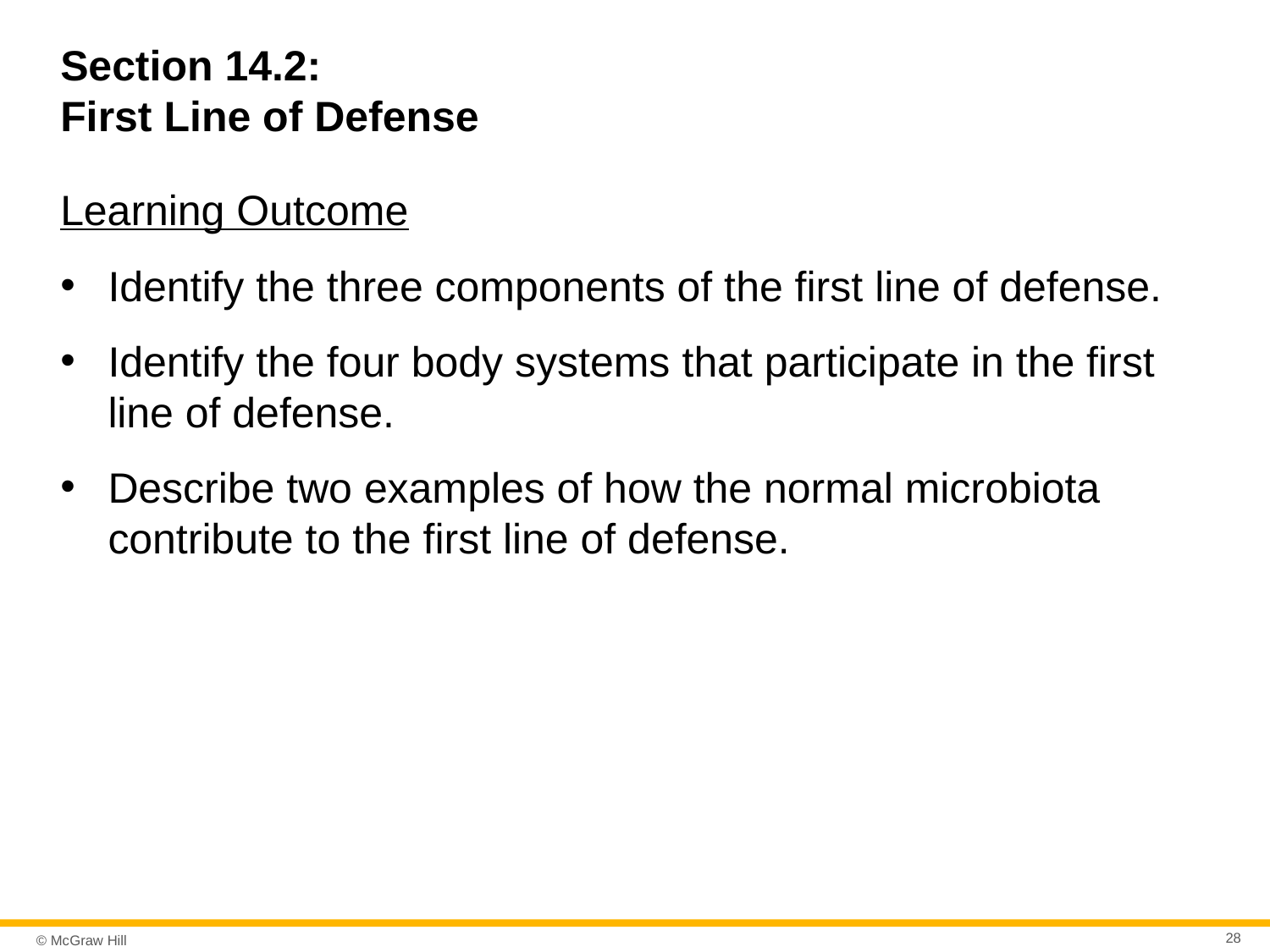

# Section 14.2: First Line of Defense
Learning Outcome
Identify the three components of the first line of defense.
Identify the four body systems that participate in the first line of defense.
Describe two examples of how the normal microbiota contribute to the first line of defense.